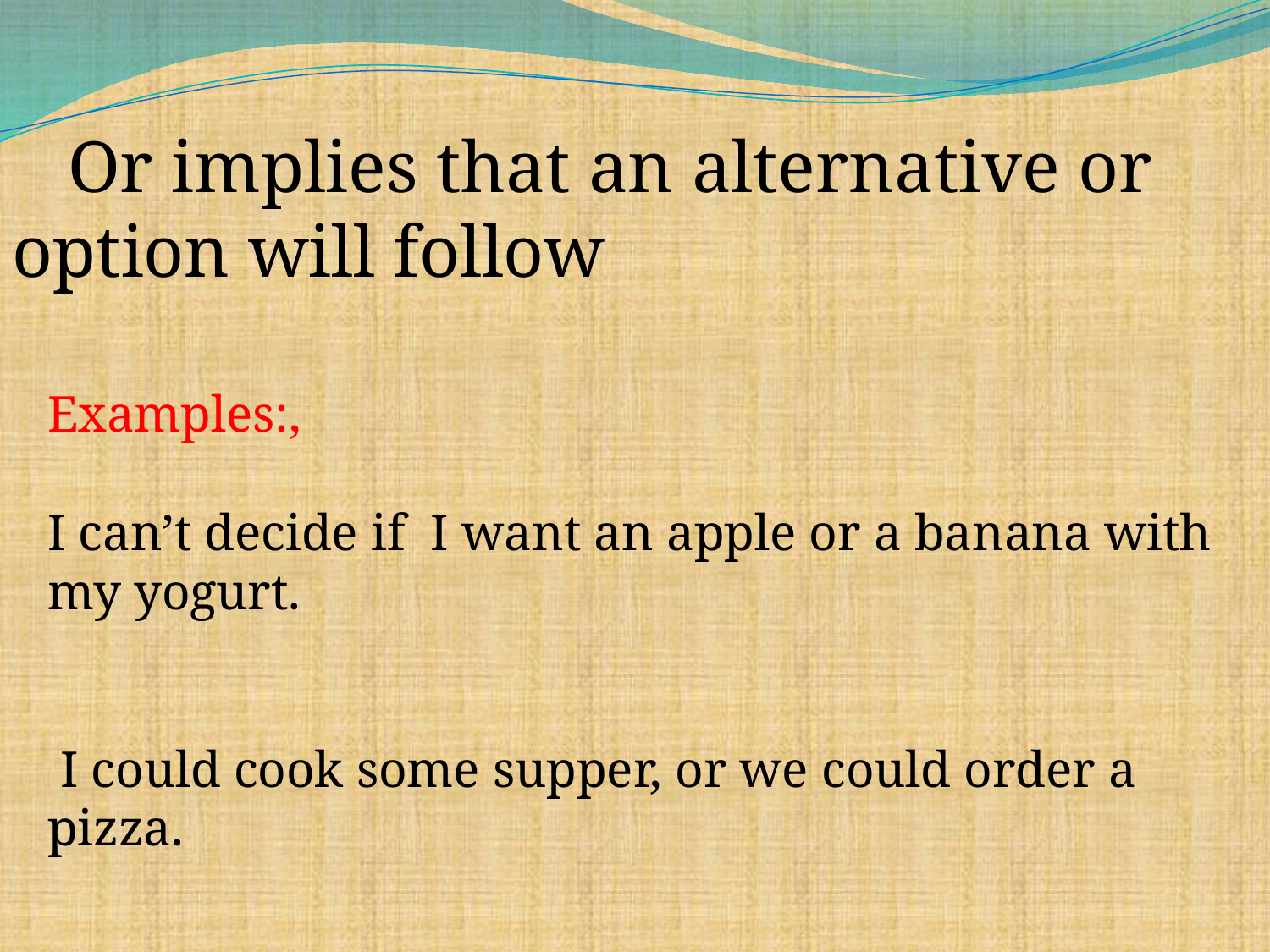

Or implies that an alternative or option will follow
Examples:,

I can’t decide if  I want an apple or a banana with my yogurt.

 I could cook some supper, or we could order a pizza.